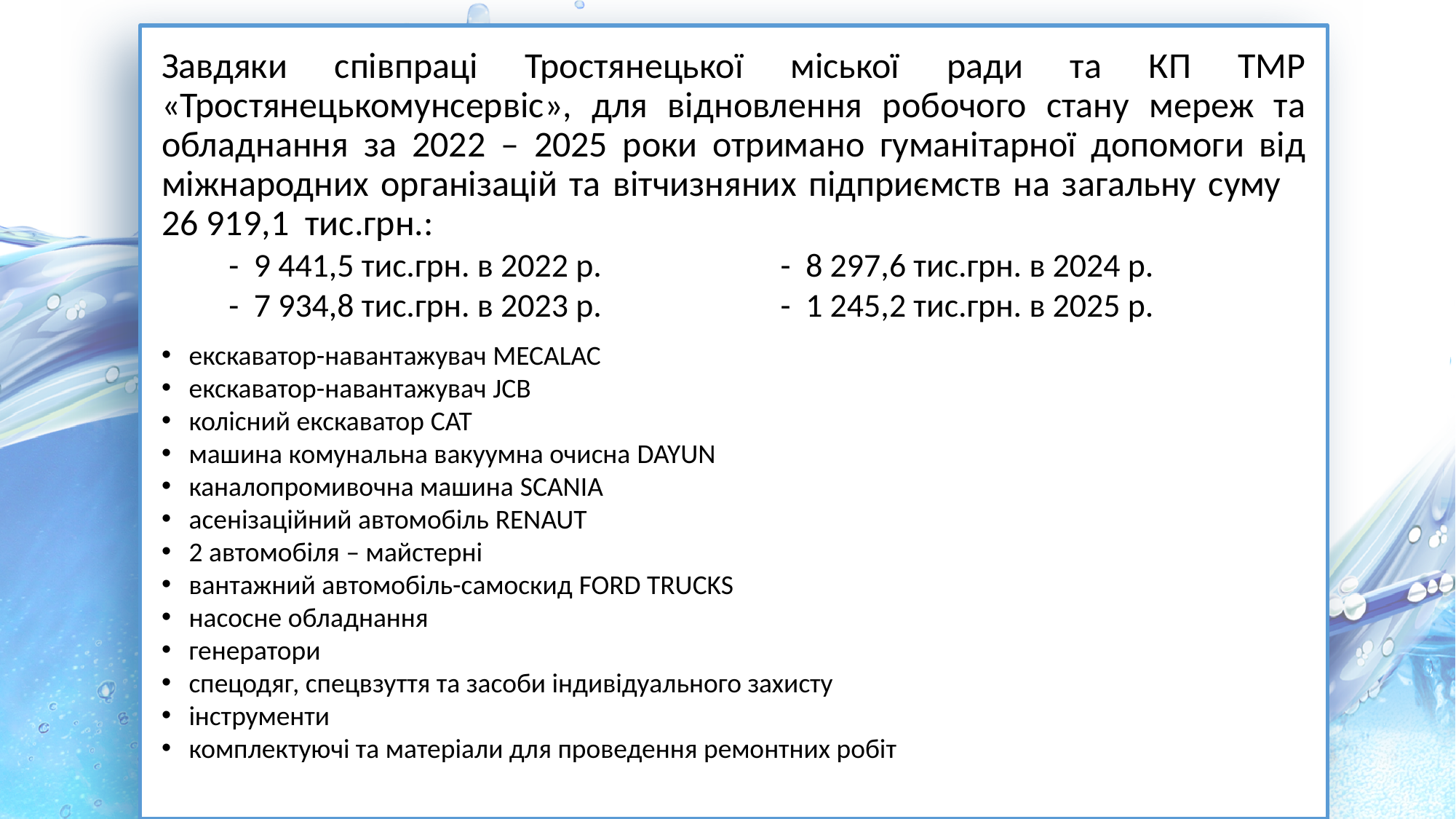

Завдяки співпраці Тростянецької міської ради та КП ТМР «Тростянецькомунсервіс», для відновлення робочого стану мереж та обладнання за 2022 – 2025 роки отримано гуманітарної допомоги від міжнародних організацій та вітчизняних підприємств на загальну суму   26 919,1  тис.грн.:
         -  9 441,5 тис.грн. в 2022 р.                        -  8 297,6 тис.грн. в 2024 р.
         -  7 934,8 тис.грн. в 2023 р.                        -  1 245,2 тис.грн. в 2025 р.

екскаватор-навантажувач MECALAC
екскаватор-навантажувач JCB
колісний екскаватор CAT
машина комунальна вакуумна очисна DAYUN
каналопромивочна машина SCANIA
асенізаційний автомобіль RENAUT
2 автомобіля – майстерні
вантажний автомобіль-самоскид FORD TRUCKS
насосне обладнання
генератори
спецодяг, спецвзуття та засоби індивідуального захисту
інструменти
комплектуючі та матеріали для проведення ремонтних робіт